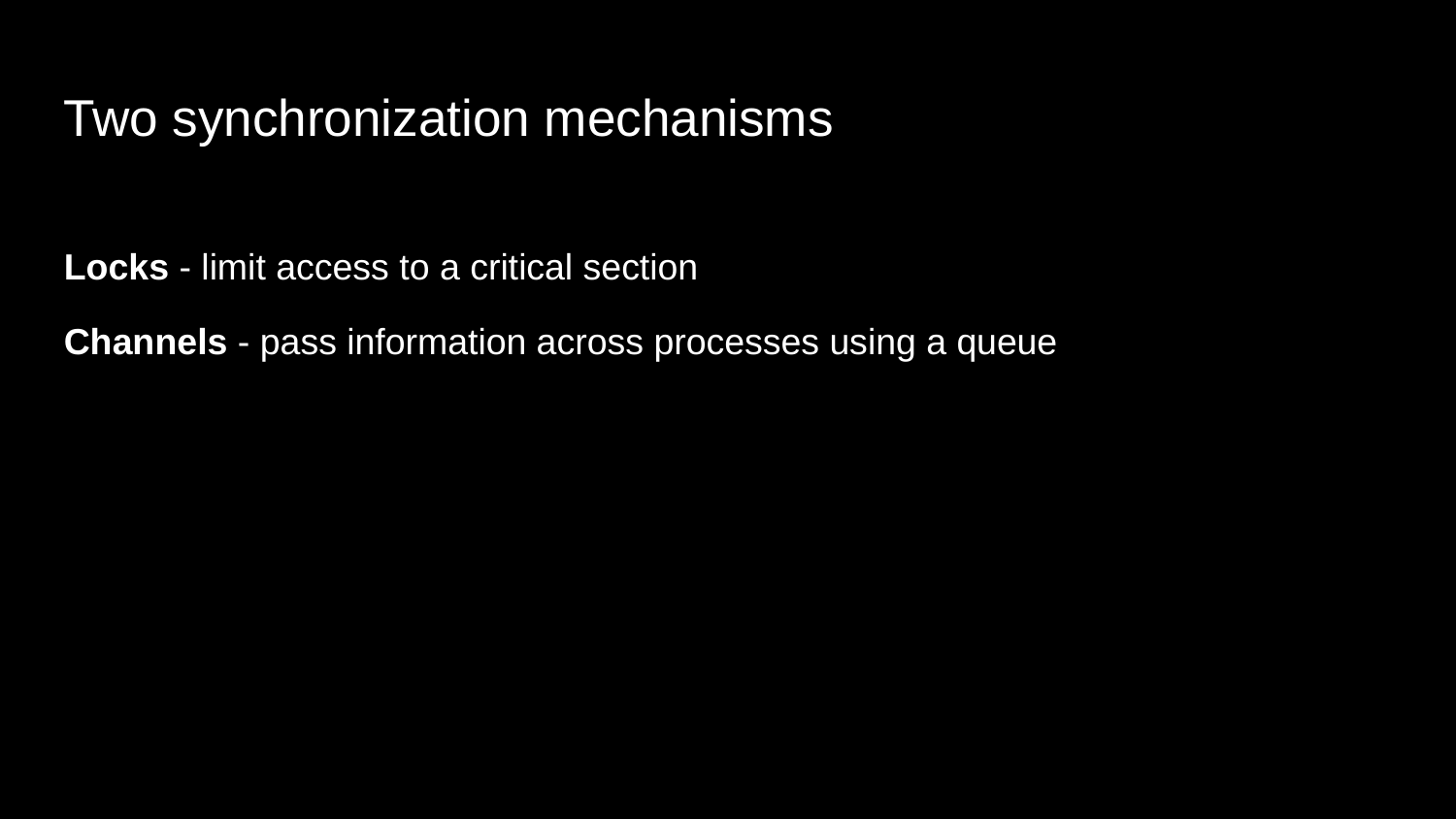

Two synchronization mechanisms
Locks - limit access to a critical section
Channels - pass information across processes using a queue